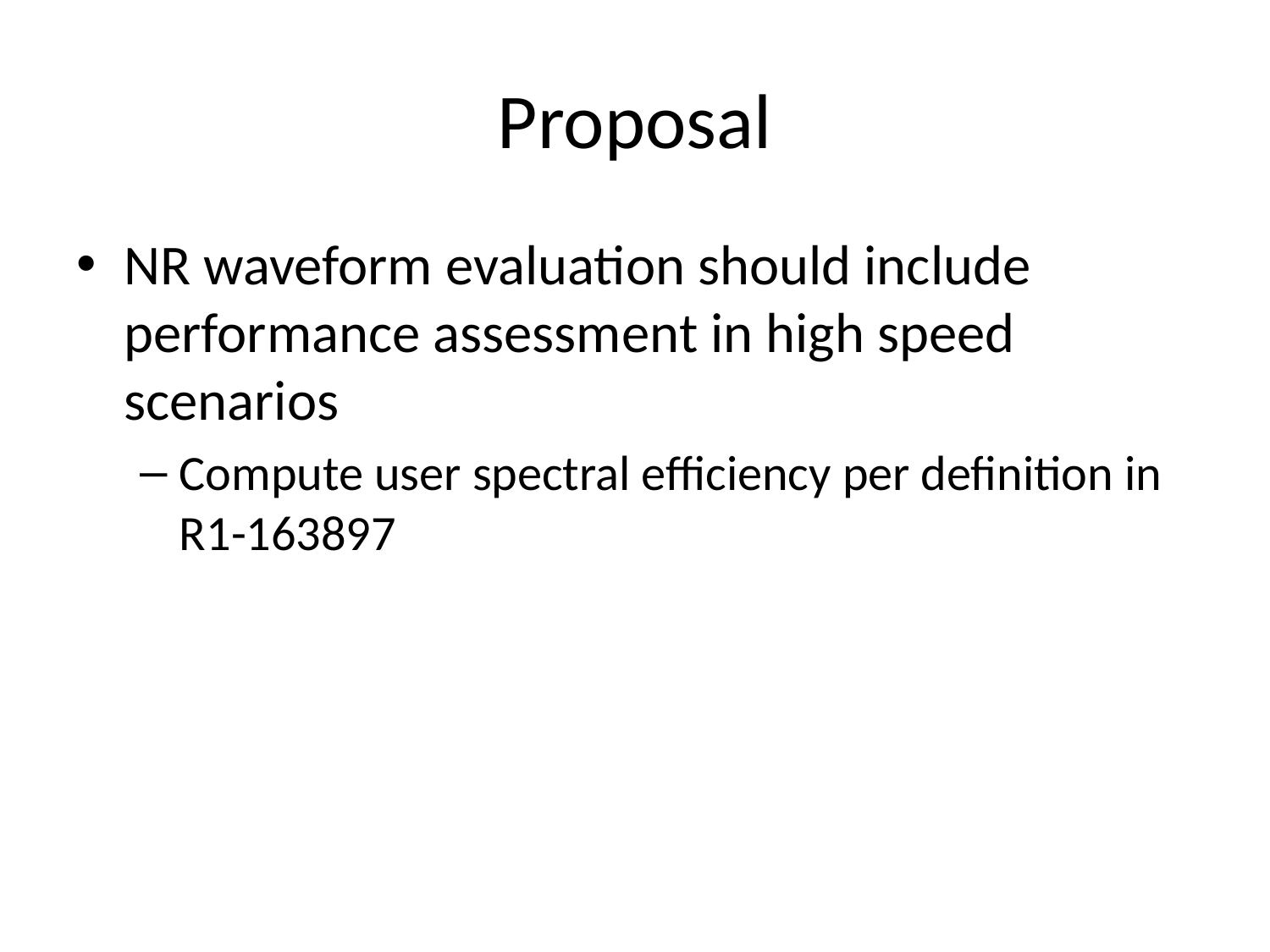

# Proposal
NR waveform evaluation should include performance assessment in high speed scenarios
Compute user spectral efficiency per definition in R1-163897